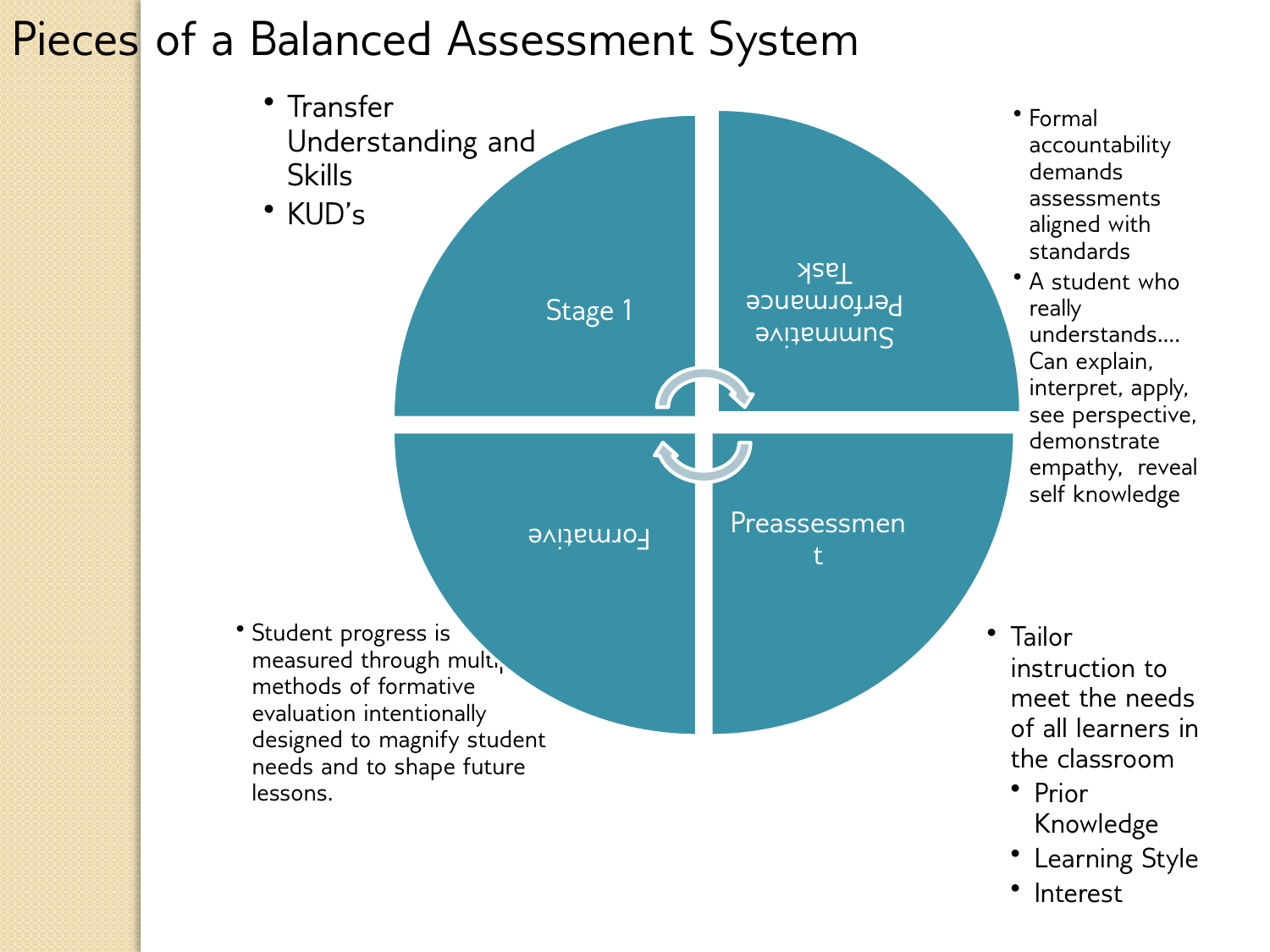

Pieces of a Balanced Assessment System
Tailor instruction to meet the needs of all learners in the classroom
Prior Knowledge
Learning Style
Interest
Student progress is measured through multiple methods of formative evaluation intentionally designed to magnify student needs and to shape future lessons.
Formal accountability demands assessments aligned with standards
A student who really understands…. Can explain, interpret, apply, see perspective, demonstrate empathy,  reveal self knowledge
Transfer Understanding and Skills
KUD’s
Stage 1
Summative Performance Task
Preassessment
Formative